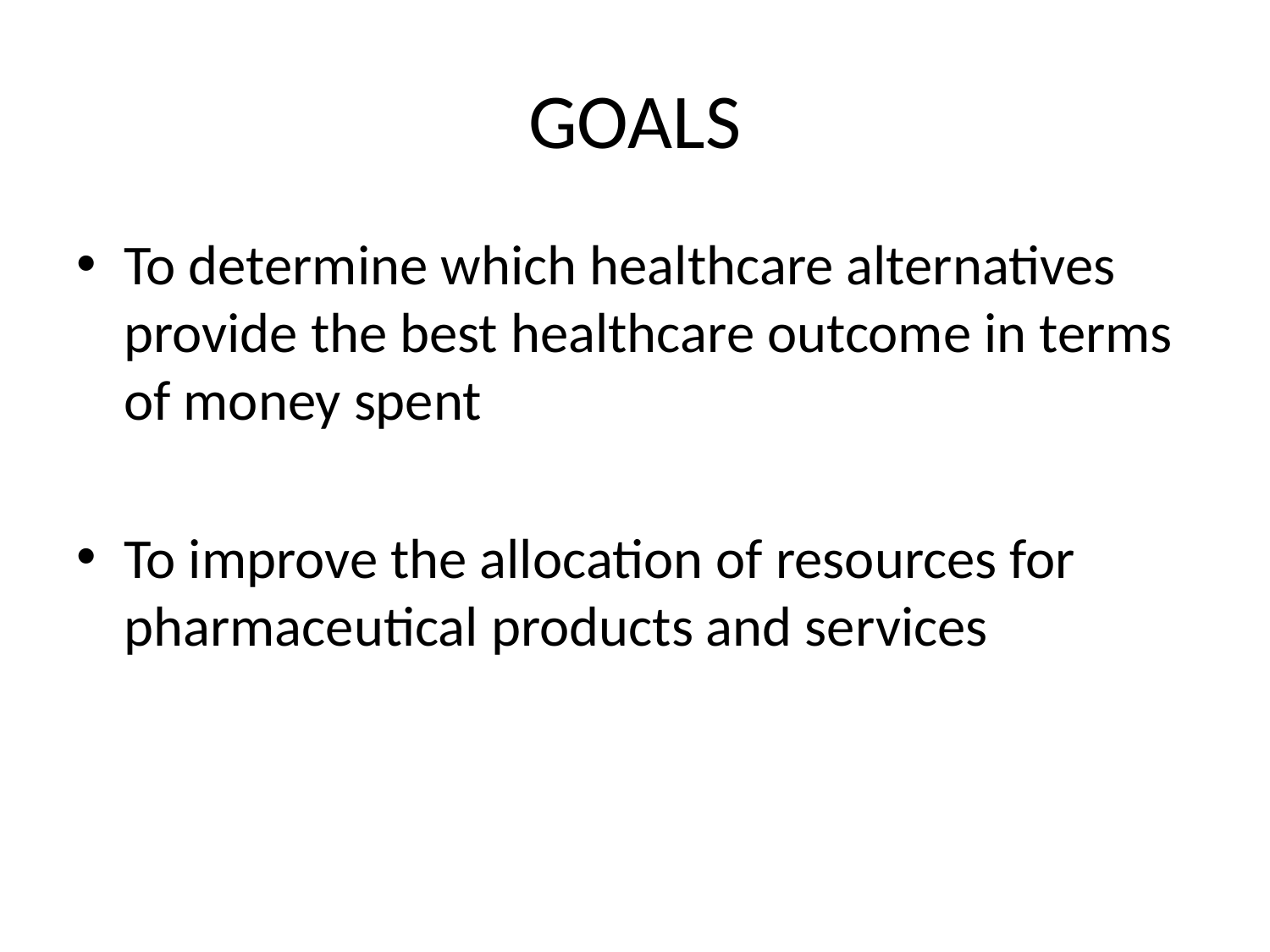

# GOALS
To determine which healthcare alternatives provide the best healthcare outcome in terms of money spent

To improve the allocation of resources for pharmaceutical products and services